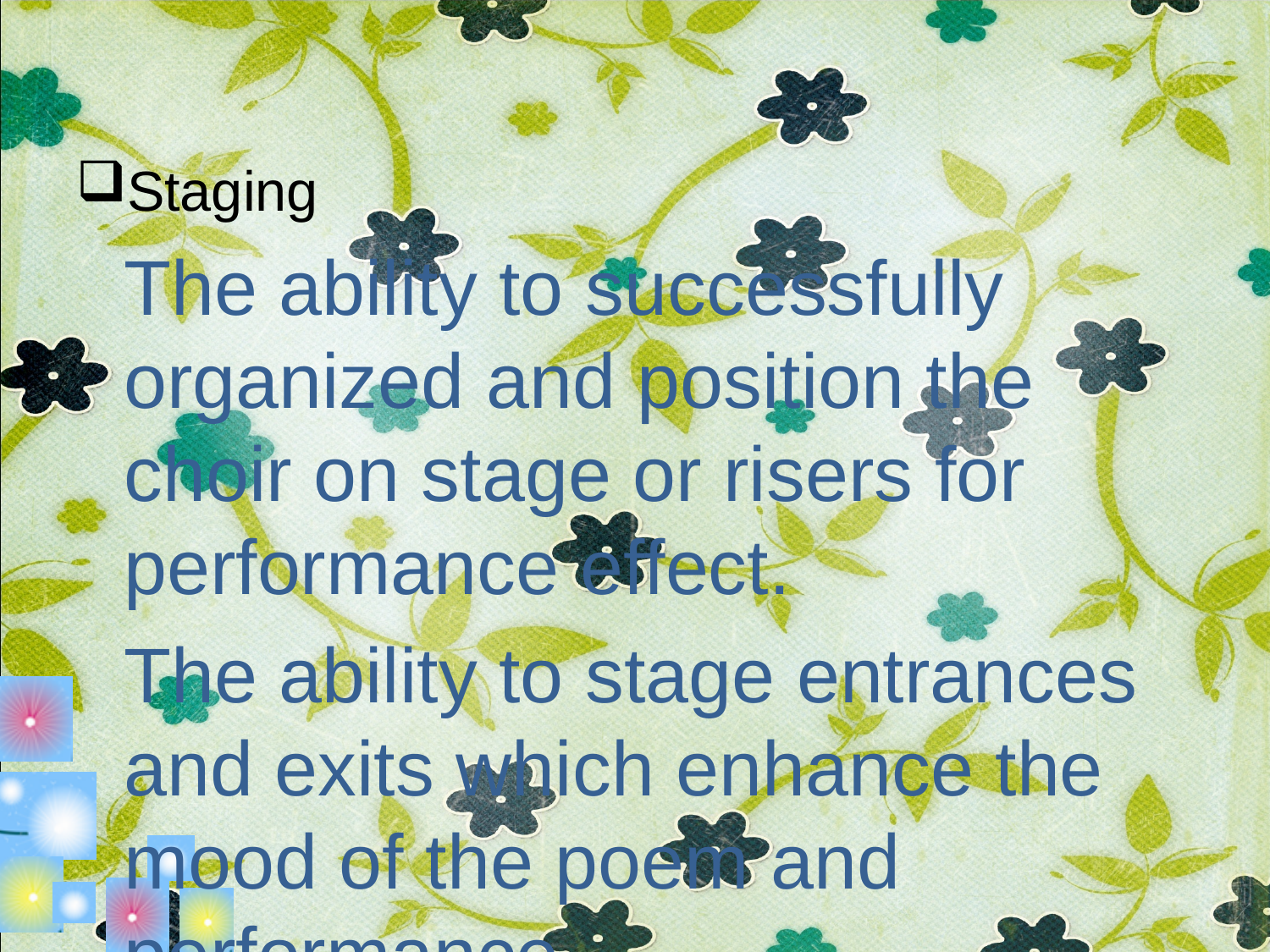

Staging
	The ability to successfully organized and position the choir on stage or risers for performance effect.
	The ability to stage entrances and exits which enhance the mood of the poem and performance.